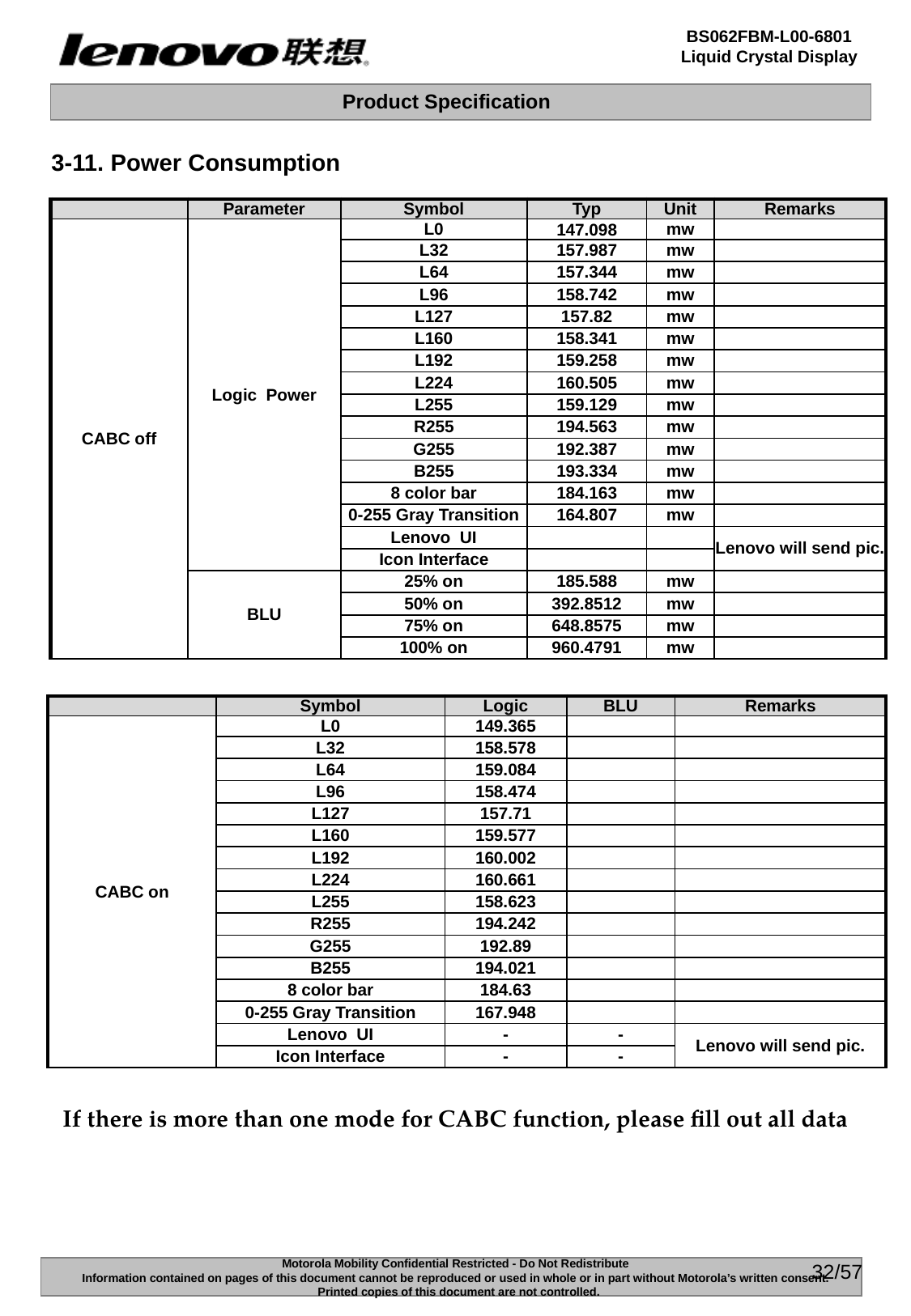

3-11. Power Consumption
|  | Parameter | Symbol | Typ | Unit | Remarks |
| --- | --- | --- | --- | --- | --- |
| CABC off | Logic Power | L0 | 147.098 | mw |  |
|  |  | L32 | 157.987 | mw |  |
|  |  | L64 | 157.344 | mw |  |
|  |  | L96 | 158.742 | mw |  |
|  |  | L127 | 157.82 | mw |  |
|  |  | L160 | 158.341 | mw |  |
|  |  | L192 | 159.258 | mw |  |
|  |  | L224 | 160.505 | mw |  |
|  |  | L255 | 159.129 | mw |  |
|  |  | R255 | 194.563 | mw |  |
|  |  | G255 | 192.387 | mw |  |
|  |  | B255 | 193.334 | mw |  |
|  |  | 8 color bar | 184.163 | mw |  |
|  |  | 0-255 Gray Transition | 164.807 | mw |  |
|  |  | Lenovo UI |  |  | Lenovo will send pic. |
|  |  | Icon Interface |  |  |  |
|  | BLU | 25% on | 185.588 | mw |  |
|  |  | 50% on | 392.8512 | mw |  |
|  |  | 75% on | 648.8575 | mw |  |
|  |  | 100% on | 960.4791 | mw |  |
|  | Symbol | Logic | BLU | Remarks |
| --- | --- | --- | --- | --- |
| CABC on | L0 | 149.365 |  |  |
|  | L32 | 158.578 |  |  |
|  | L64 | 159.084 |  |  |
|  | L96 | 158.474 |  |  |
|  | L127 | 157.71 |  |  |
|  | L160 | 159.577 |  |  |
|  | L192 | 160.002 |  |  |
|  | L224 | 160.661 |  |  |
|  | L255 | 158.623 |  |  |
|  | R255 | 194.242 |  |  |
|  | G255 | 192.89 |  |  |
|  | B255 | 194.021 |  |  |
|  | 8 color bar | 184.63 |  |  |
|  | 0-255 Gray Transition | 167.948 |  |  |
|  | Lenovo UI | - | - | Lenovo will send pic. |
|  | Icon Interface | - | - |  |
If there is more than one mode for CABC function, please fill out all data
32/57